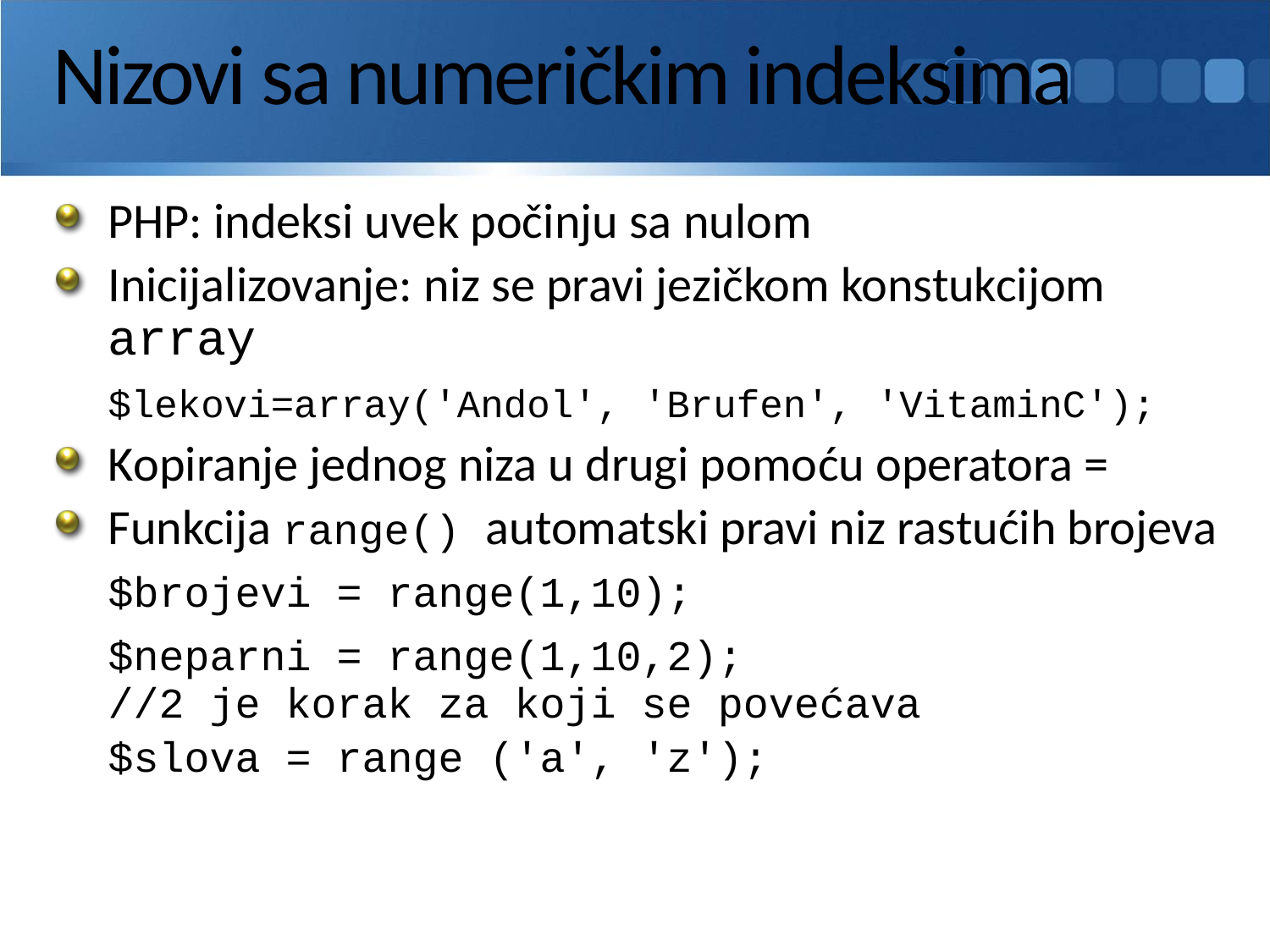

# Nizovi sa numeričkim indeksima
PHP: indeksi uvek počinju sa nulom
Inicijalizovanje: niz se pravi jezičkom konstukcijom array
	$lekovi=array('Andol', 'Brufen', 'VitaminC');
Kopiranje jednog niza u drugi pomoću operatora =
Funkcija range() automatski pravi niz rastućih brojeva
	$brojevi = range(1,10);
	$neparni = range(1,10,2);
//2 je korak za koji se povećava
	$slova = range ('a', 'z');
133